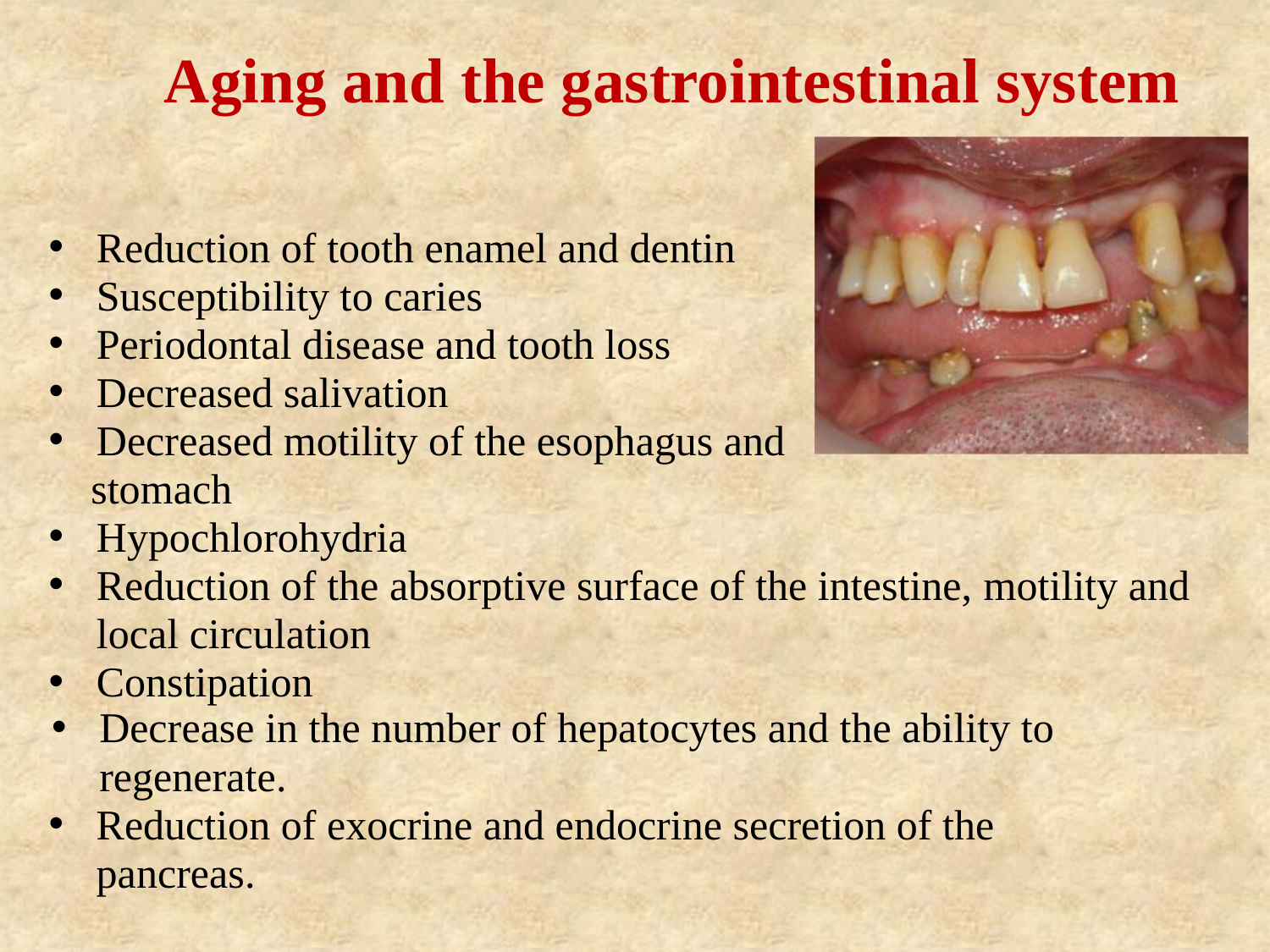

Aging and the gastrointestinal system
Reduction of tooth enamel and dentin
Susceptibility to caries
Periodontal disease and tooth loss
Decreased salivation
Decreased motility of the esophagus and
    stomach
Hypochlorohydria
Reduction of the absorptive surface of the intestine, motility and local circulation
Constipation
Decrease in the number of hepatocytes and the ability to regenerate.

Reduction of exocrine and endocrine secretion of the pancreas.